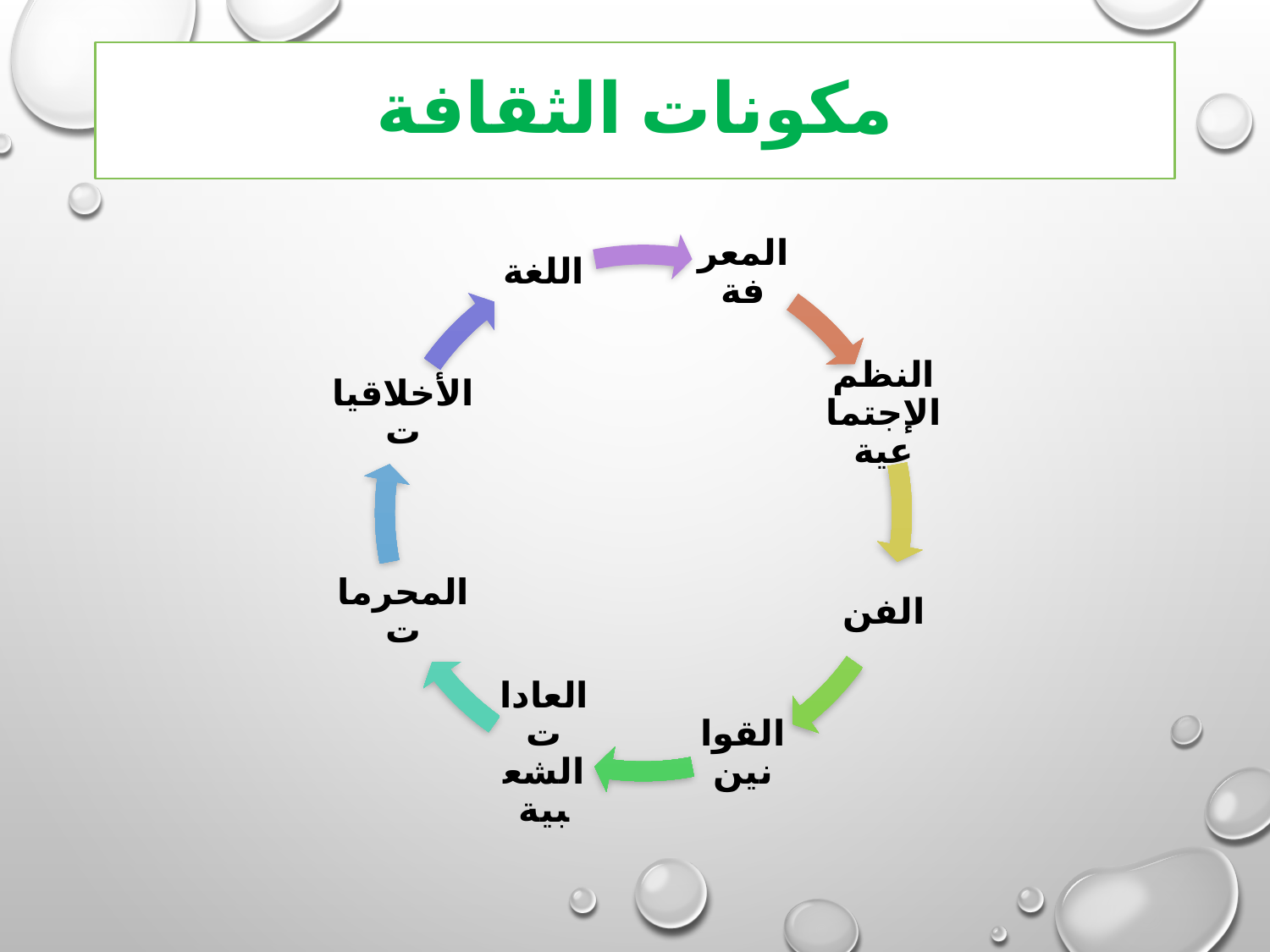

# مكونات الثقافة
المعرفة
النظم الإجتماعية
الفن
القوانين
العادات الشعبية
المحرمات
الأخلاقيات
اللغة